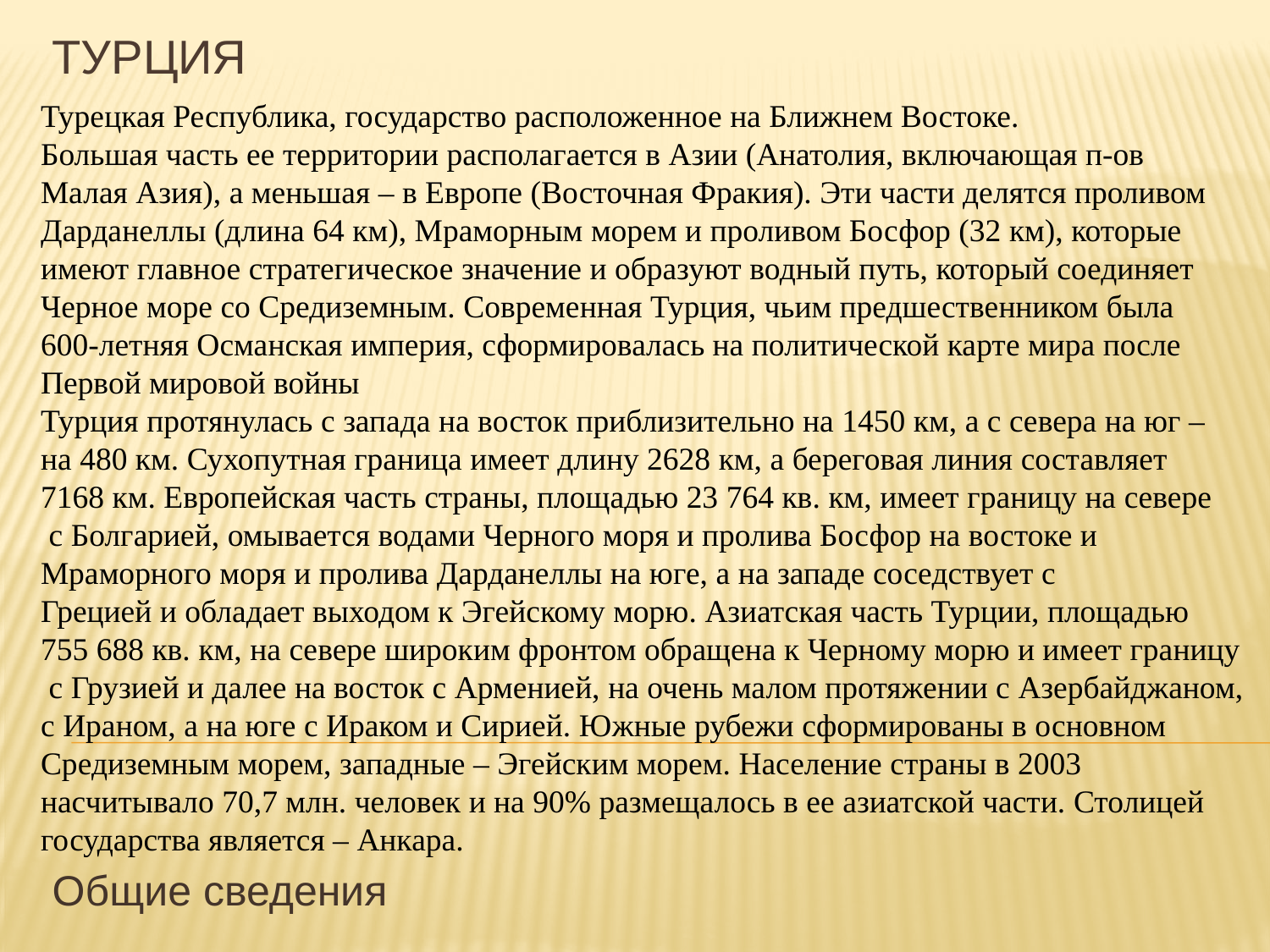

# турция
Турецкая Республика, государство расположенное на Ближнем Востоке.
Большая часть ее территории располагается в Азии (Анатолия, включающая п-ов
Малая Азия), а меньшая – в Европе (Восточная Фракия). Эти части делятся проливом
Дарданеллы (длина 64 км), Мраморным морем и проливом Босфор (32 км), которые
имеют главное стратегическое значение и образуют водный путь, который соединяет
Черное море со Средиземным. Современная Турция, чьим предшественником была
600-летняя Османская империя, сформировалась на политической карте мира после
Первой мировой войны
Турция протянулась с запада на восток приблизительно на 1450 км, а с севера на юг –
на 480 км. Сухопутная граница имеет длину 2628 км, а береговая линия составляет
7168 км. Европейская часть страны, площадью 23 764 кв. км, имеет границу на севере
 с Болгарией, омывается водами Черного моря и пролива Босфор на востоке и
Мраморного моря и пролива Дарданеллы на юге, а на западе соседствует с
Грецией и обладает выходом к Эгейскому морю. Азиатская часть Турции, площадью
755 688 кв. км, на севере широким фронтом обращена к Черному морю и имеет границу
 с Грузией и далее на восток с Арменией, на очень малом протяжении с Азербайджаном,
с Ираном, а на юге с Ираком и Сирией. Южные рубежи сформированы в основном
Средиземным морем, западные – Эгейским морем. Население страны в 2003
насчитывало 70,7 млн. человек и на 90% размещалось в ее азиатской части. Столицей
государства является – Анкара.
Общие сведения